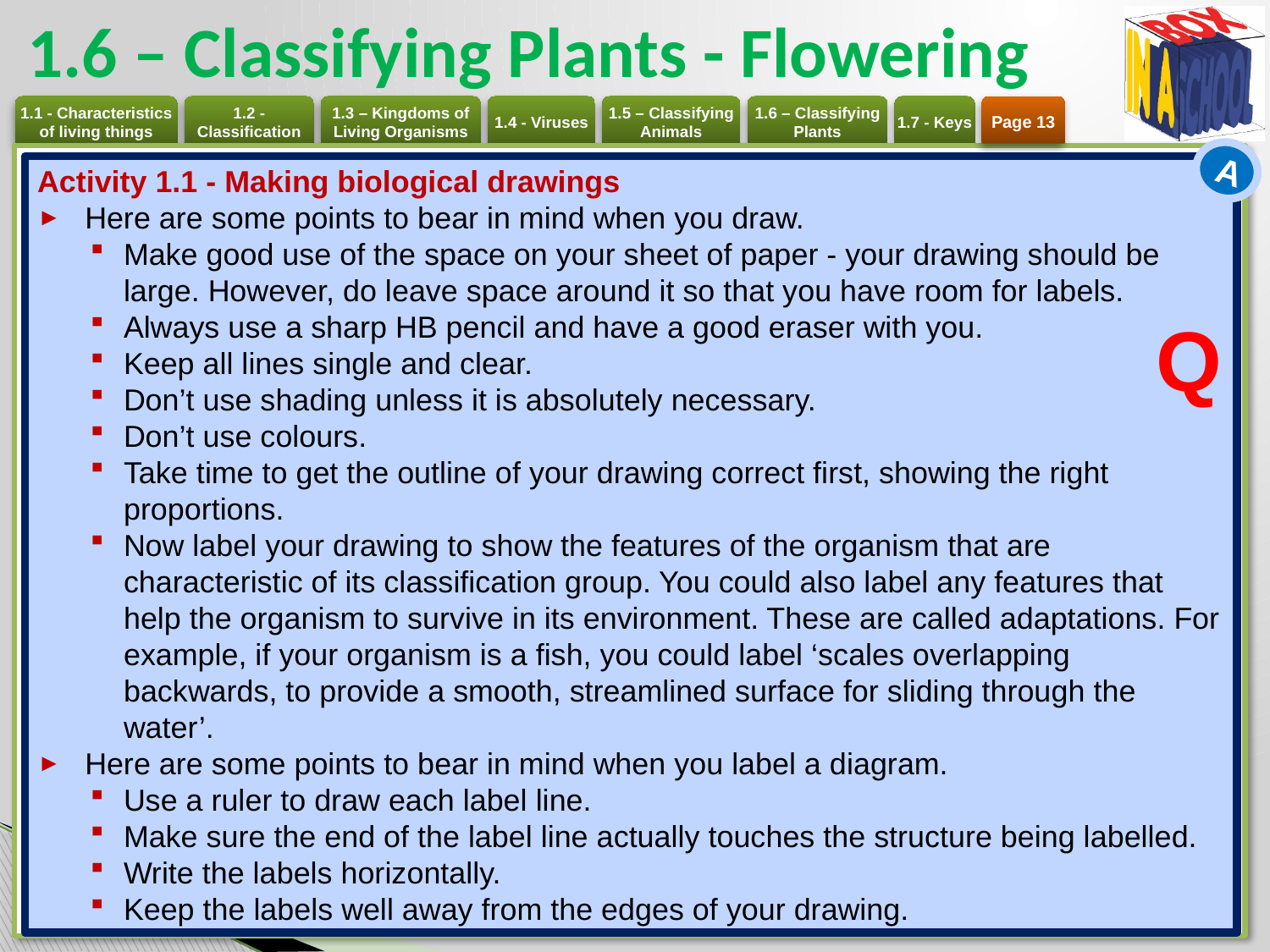

# 1.6 – Classifying Plants - Flowering
Page 13
A
Activity 1.1 - Making biological drawings
Here are some points to bear in mind when you draw.
Make good use of the space on your sheet of paper - your drawing should be large. However, do leave space around it so that you have room for labels.
Always use a sharp HB pencil and have a good eraser with you.
Keep all lines single and clear.
Don’t use shading unless it is absolutely necessary.
Don’t use colours.
Take time to get the outline of your drawing correct first, showing the right proportions.
Now label your drawing to show the features of the organism that are characteristic of its classification group. You could also label any features that help the organism to survive in its environment. These are called adaptations. For example, if your organism is a fish, you could label ‘scales overlapping backwards, to provide a smooth, streamlined surface for sliding through the water’.
Here are some points to bear in mind when you label a diagram.
Use a ruler to draw each label line.
Make sure the end of the label line actually touches the structure being labelled.
Write the labels horizontally.
Keep the labels well away from the edges of your drawing.
Q